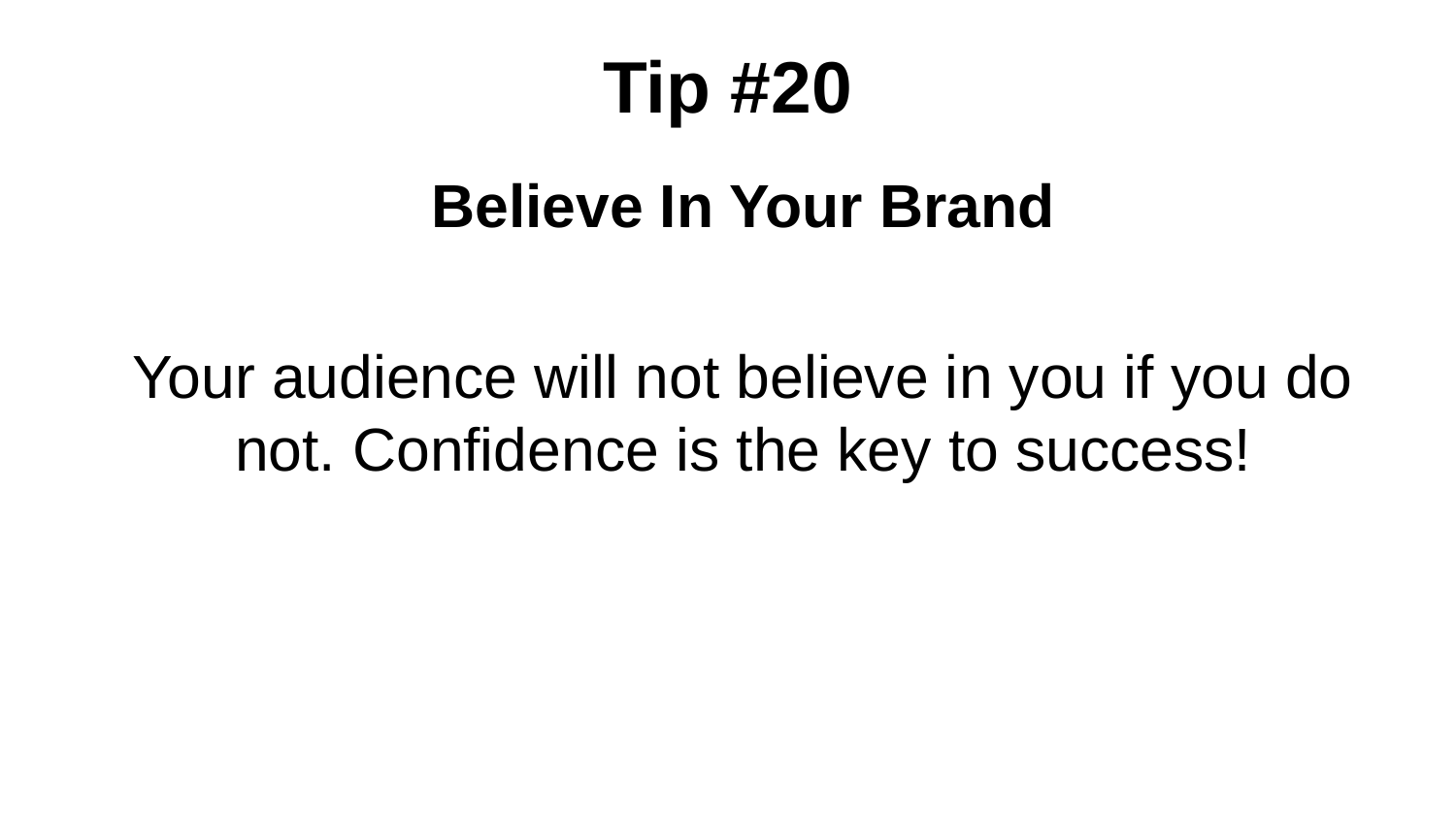

# Tip #20

Believe In Your Brand

Your audience will not believe in you if you do not. Confidence is the key to success!